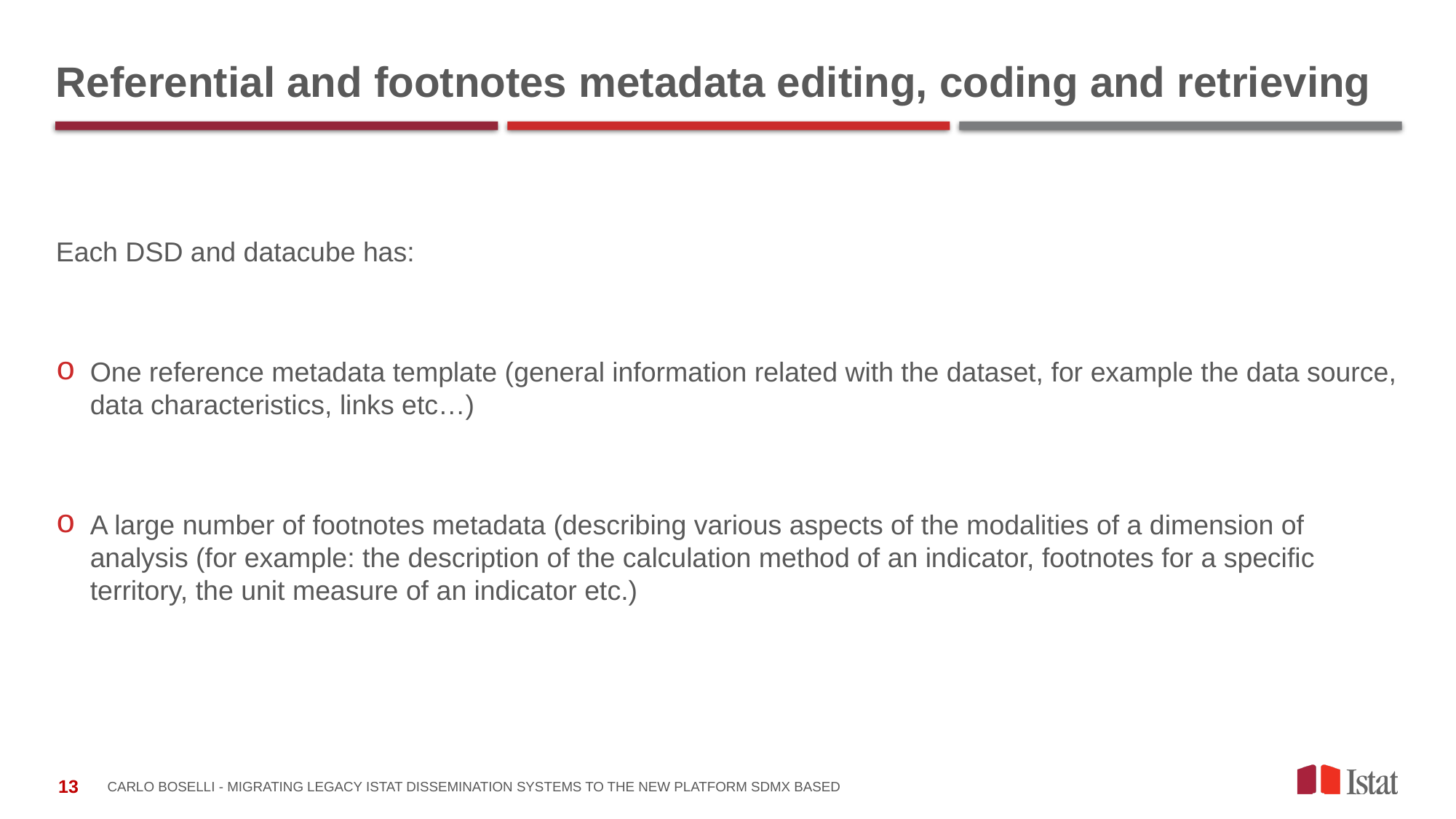

# Referential and footnotes metadata editing, coding and retrieving
Each DSD and datacube has:

One reference metadata template (general information related with the dataset, for example the data source, data characteristics, links etc…)

A large number of footnotes metadata (describing various aspects of the modalities of a dimension of analysis (for example: the description of the calculation method of an indicator, footnotes for a specific territory, the unit measure of an indicator etc.)

CARLO BOSELLI - Migrating legacy Istat dissemination systems to the new platform SDMX based
13